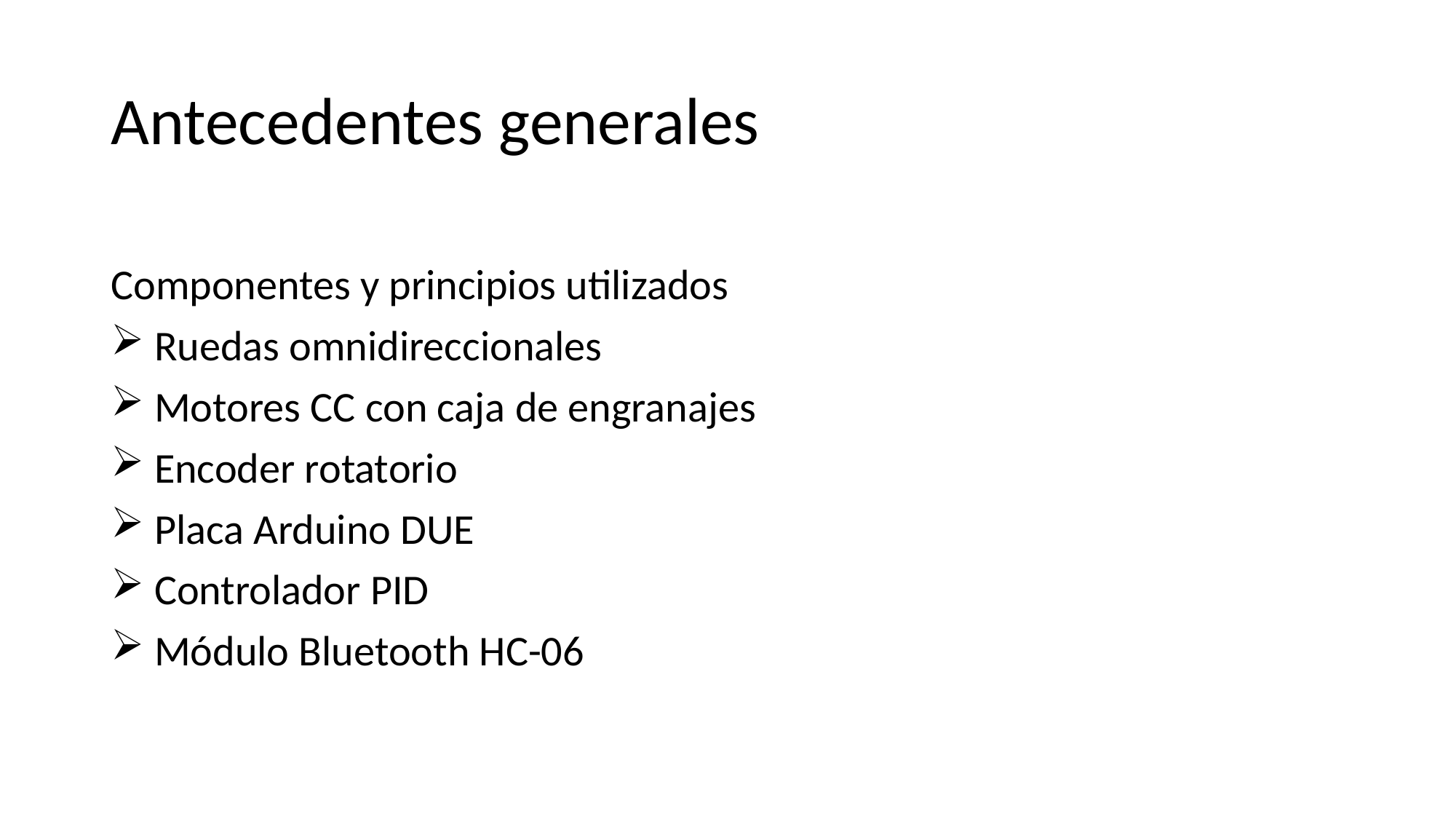

# Antecedentes generales
Componentes y principios utilizados
 Ruedas omnidireccionales
 Motores CC con caja de engranajes
 Encoder rotatorio
 Placa Arduino DUE
 Controlador PID
 Módulo Bluetooth HC-06